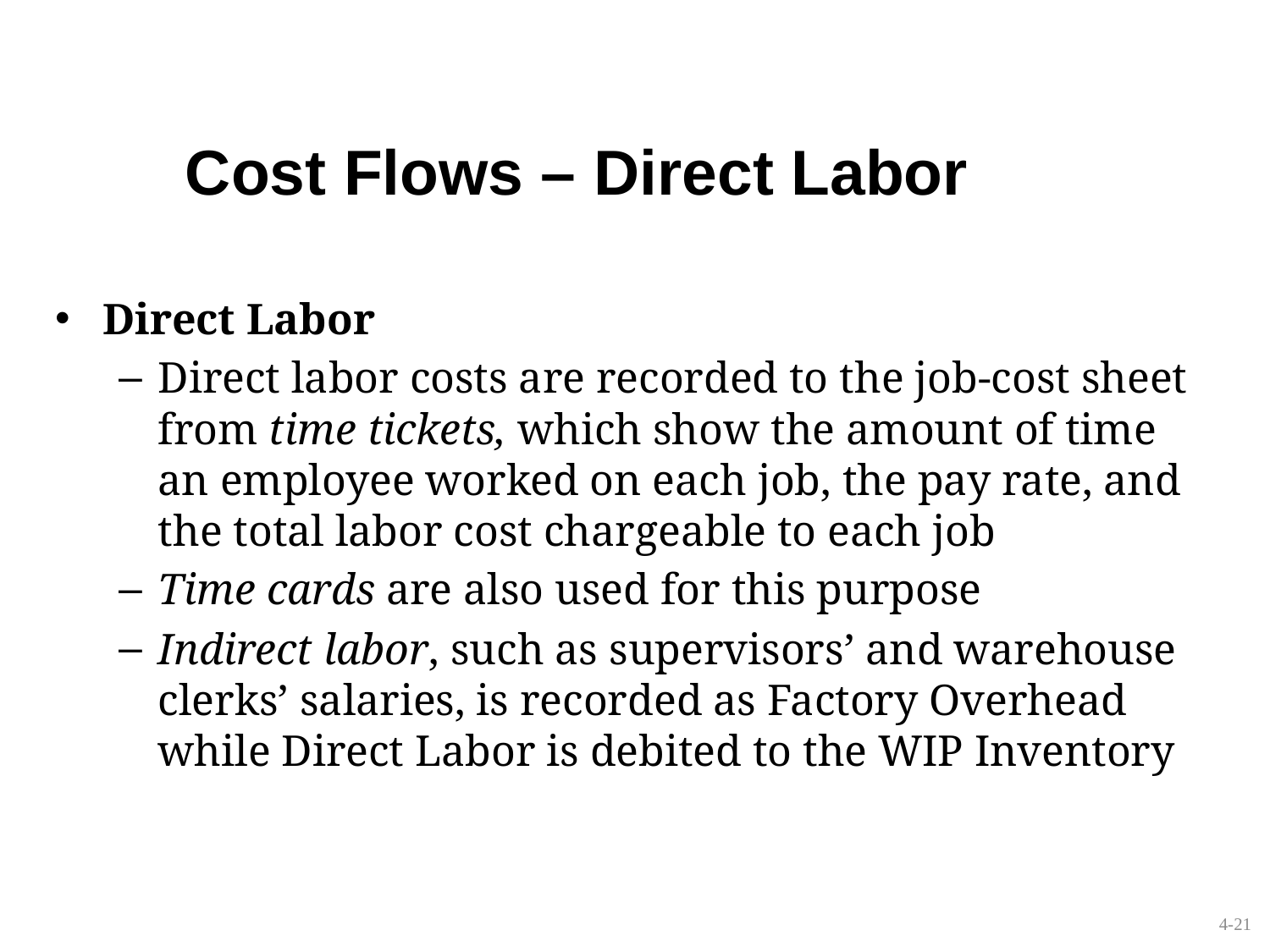

Cost Flows – Direct Labor
Direct Labor
Direct labor costs are recorded to the job-cost sheet from time tickets, which show the amount of time an employee worked on each job, the pay rate, and the total labor cost chargeable to each job
Time cards are also used for this purpose
Indirect labor, such as supervisors’ and warehouse clerks’ salaries, is recorded as Factory Overhead while Direct Labor is debited to the WIP Inventory
4-21